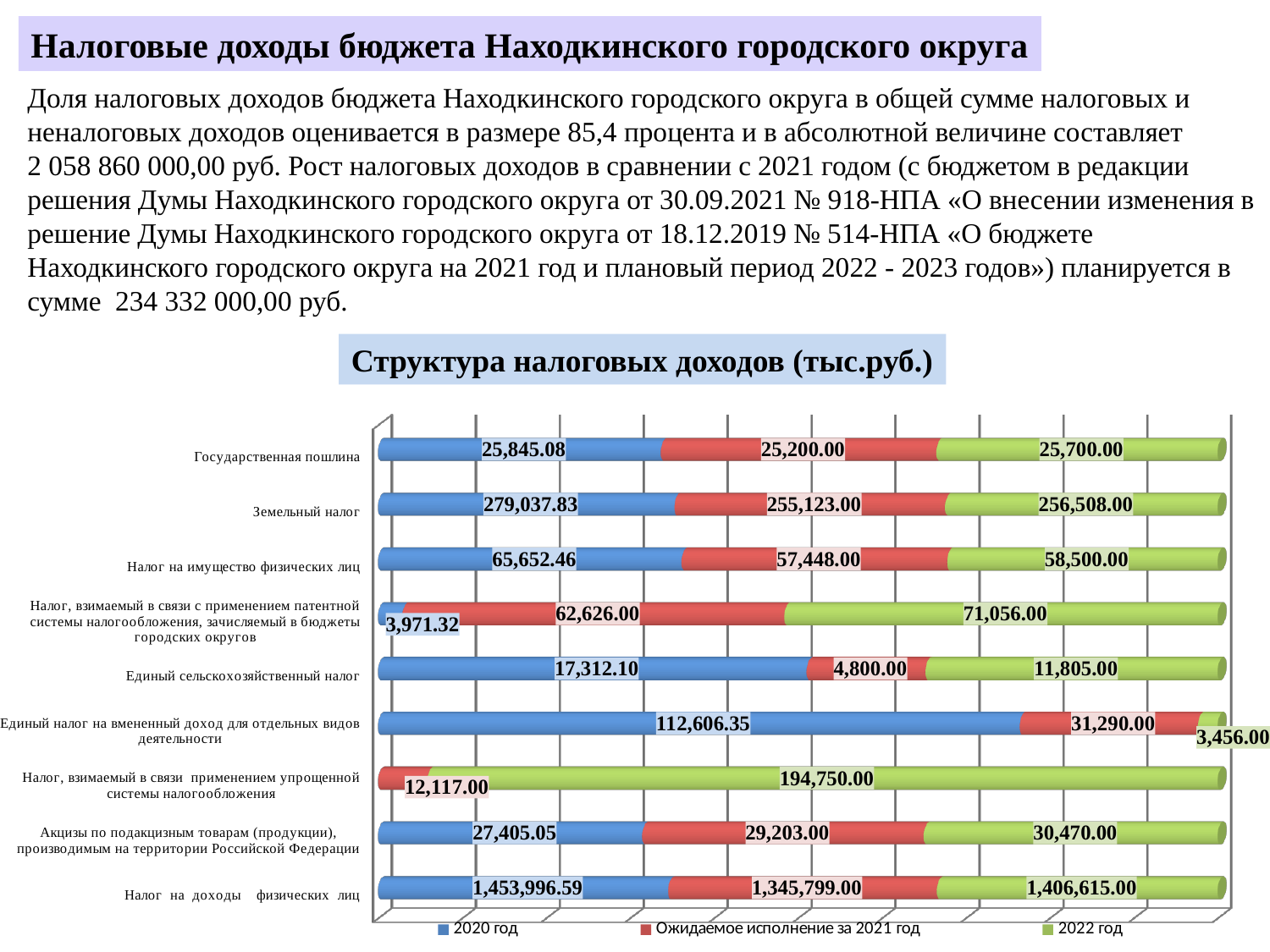

Налоговые доходы бюджета Находкинского городского округа
Доля налоговых доходов бюджета Находкинского городского округа в общей сумме налоговых и неналоговых доходов оценивается в размере 85,4 процента и в абсолютной величине составляет         2 058 860 000,00 руб. Рост налоговых доходов в сравнении с 2021 годом (с бюджетом в редакции решения Думы Находкинского городского округа от 30.09.2021 № 918-НПА «О внесении изменения в решение Думы Находкинского городского округа от 18.12.2019 № 514-НПА «О бюджете Находкинского городского округа на 2021 год и плановый период 2022 - 2023 годов») планируется в сумме  234 332 000,00 руб.

Структура налоговых доходов (тыс.руб.)

[unsupported chart]